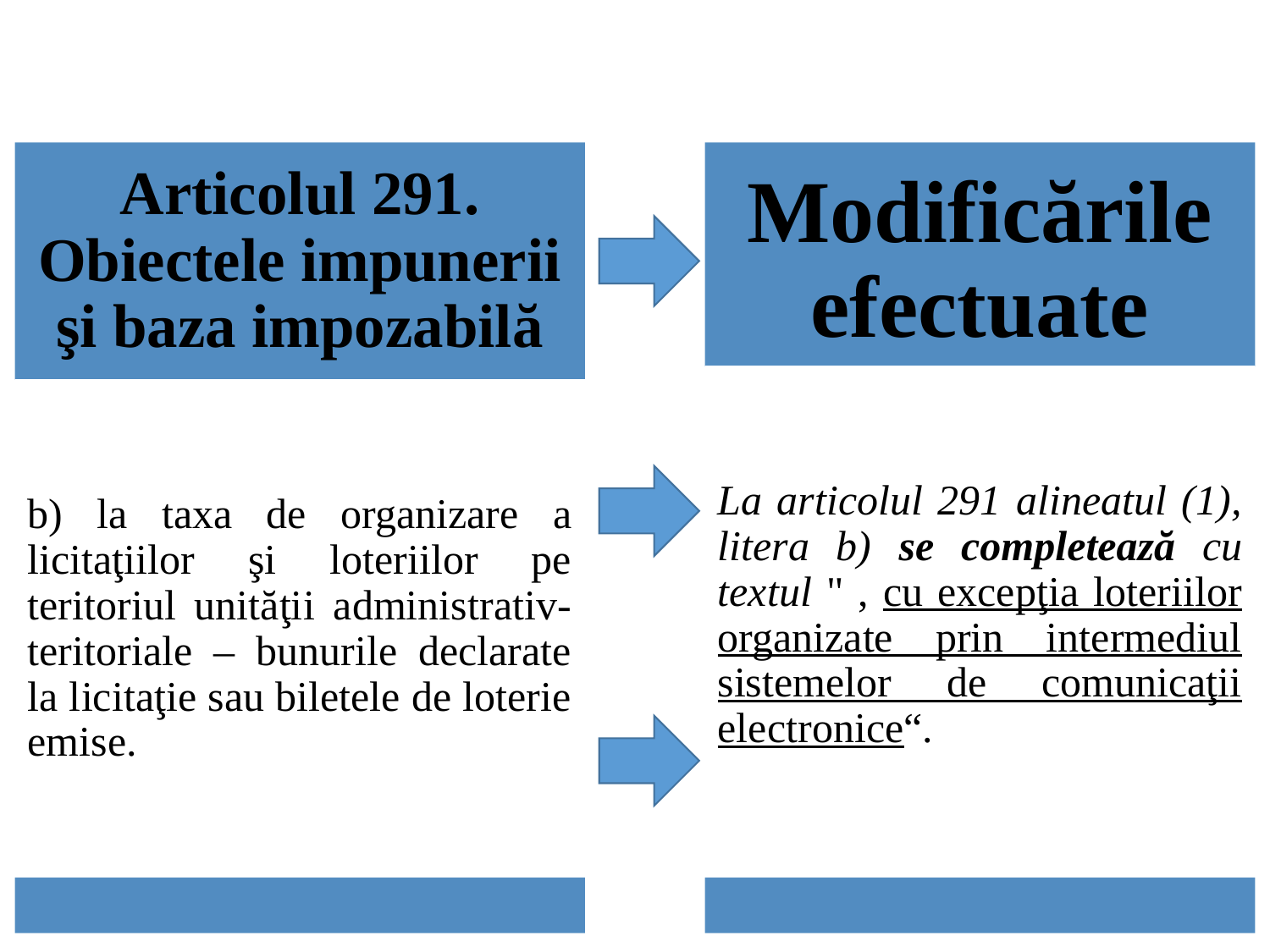

Articolul 291. Obiectele impunerii şi baza impozabilă
b) la taxa de organizare a licitaţiilor şi loteriilor pe teritoriul unităţii administrativ-teritoriale – bunurile declarate la licitaţie sau biletele de loterie emise.
Modificările efectuate
La articolul 291 alineatul (1), litera b) se completează cu textul " , cu excepţia loteriilor organizate prin intermediul sistemelor de comunicaţii electronice“.

15